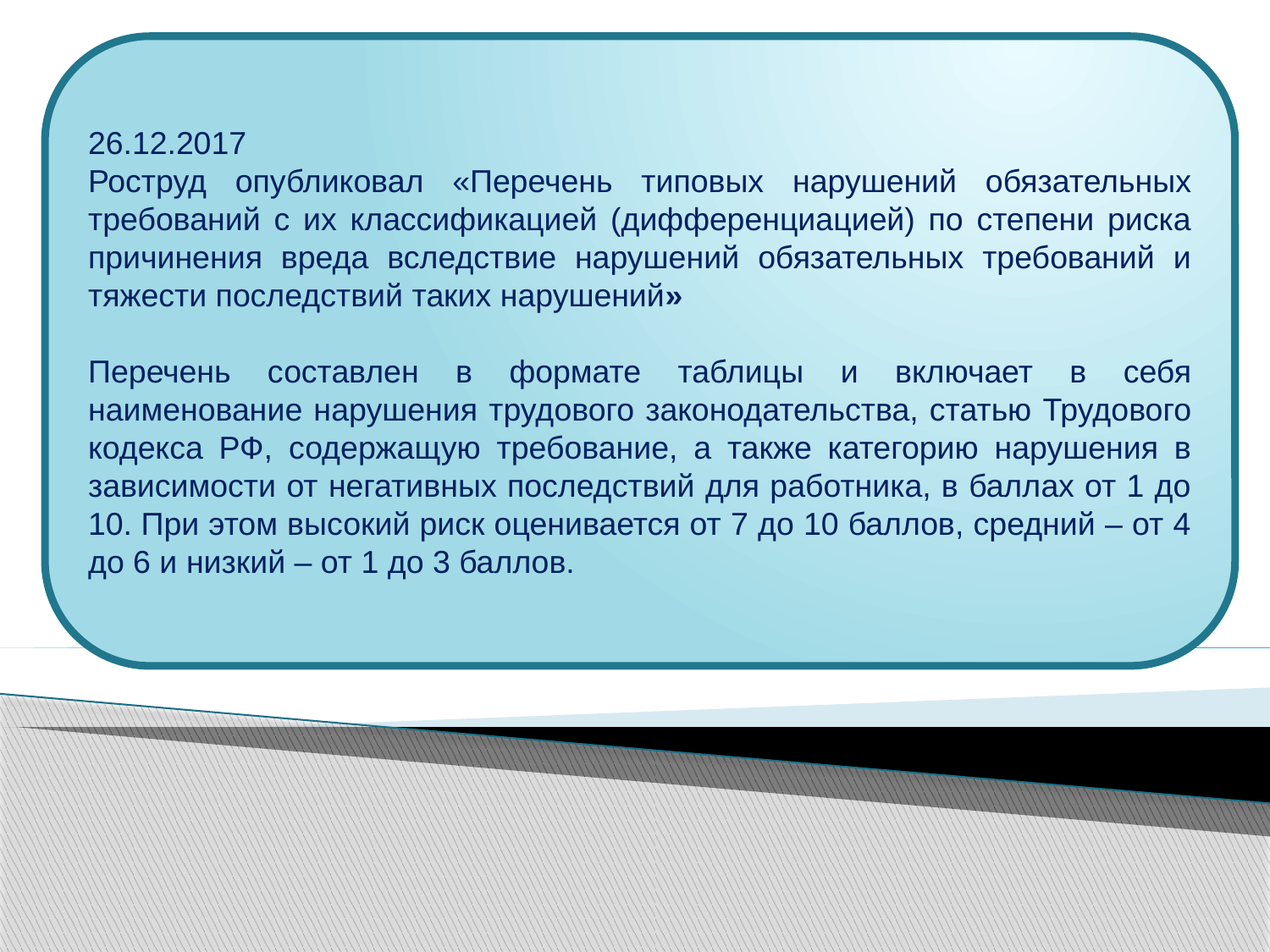

26.12.2017
Роструд опубликовал «Перечень типовых нарушений обязательных требований с их классификацией (дифференциацией) по степени риска причинения вреда вследствие нарушений обязательных требований и тяжести последствий таких нарушений»

Перечень составлен в формате таблицы и включает в себя наименование нарушения трудового законодательства, статью Трудового кодекса РФ, содержащую требование, а также категорию нарушения в зависимости от негативных последствий для работника, в баллах от 1 до 10. При этом высокий риск оценивается от 7 до 10 баллов, средний – от 4 до 6 и низкий – от 1 до 3 баллов.